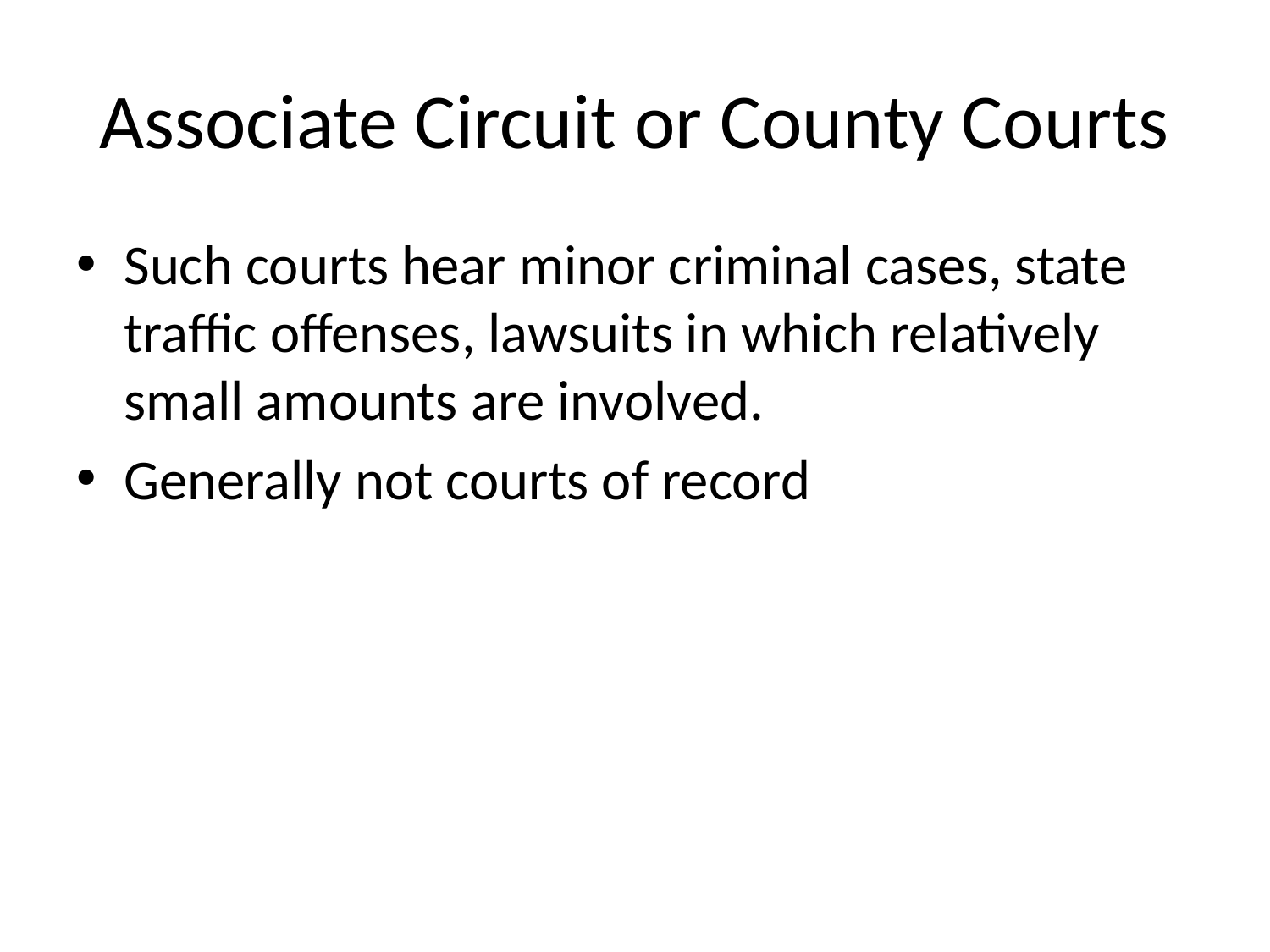

# Associate Circuit or County Courts
Such courts hear minor criminal cases, state traffic offenses, lawsuits in which relatively small amounts are involved.
Generally not courts of record